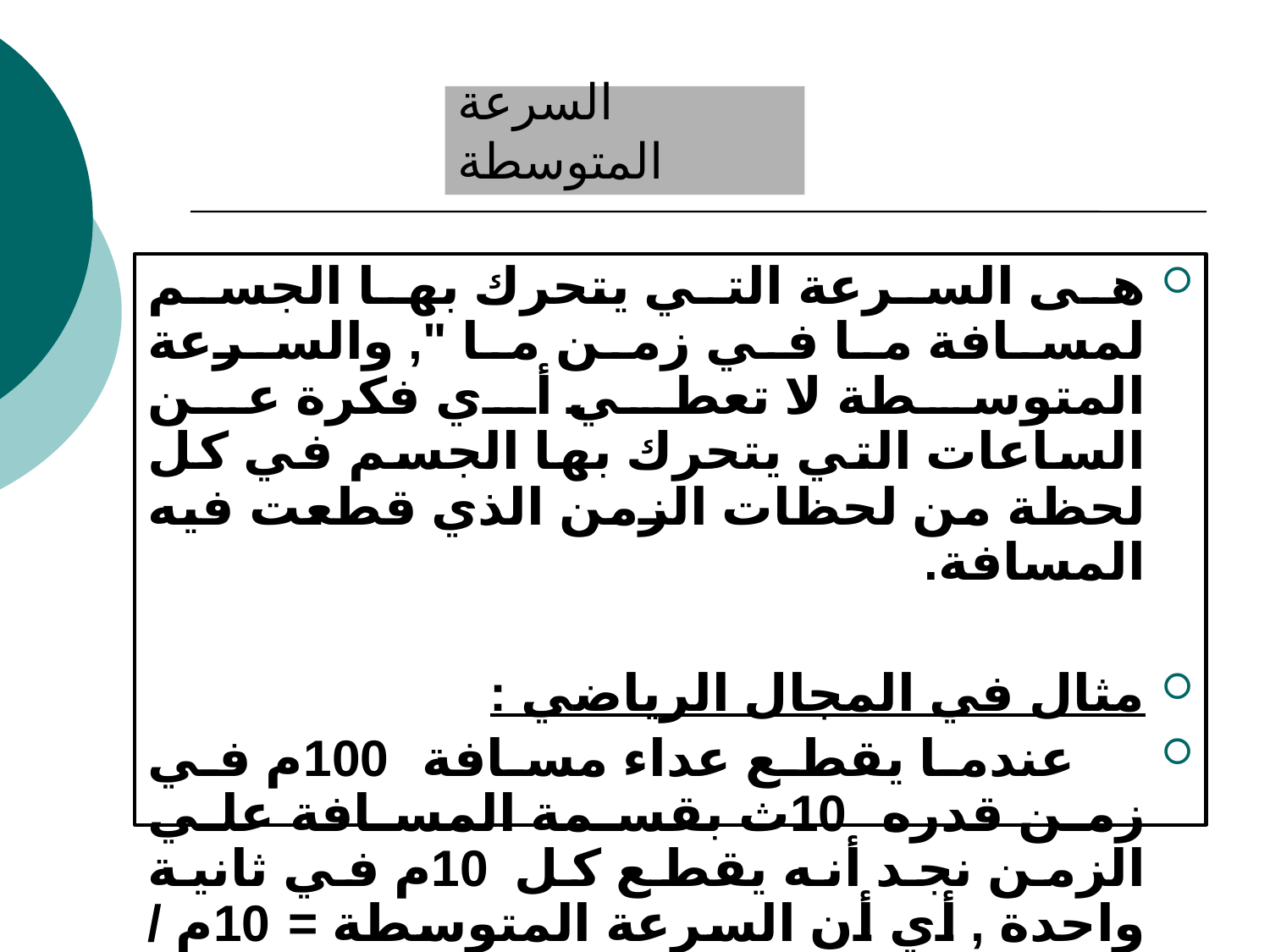

# السرعة المتوسطة
هى السرعة التي يتحرك بها الجسم لمسافة ما في زمن ما ", والسرعة المتوسطة لا تعطي أي فكرة عن الساعات التي يتحرك بها الجسم في كل لحظة من لحظات الزمن الذي قطعت فيه المسافة.

مثال في المجال الرياضي :
     عندما يقطع عداء مسافة 100م في زمن قدره 10ث بقسمة المسافة علي الزمن نجد أنه يقطع كل 10م في ثانية واحدة , أي أن السرعة المتوسطة = 10م / ثانية .